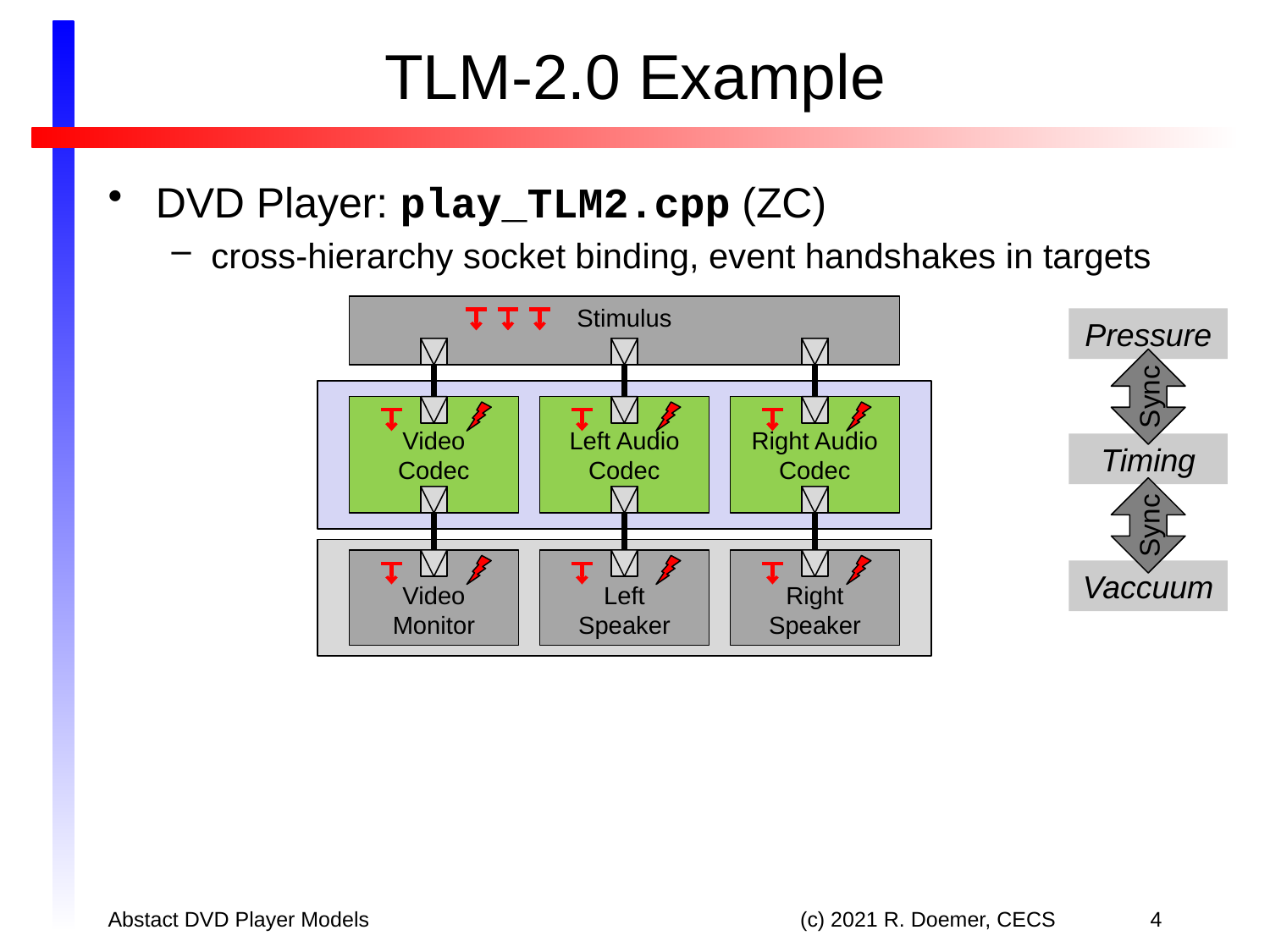

# TLM-2.0 Example
DVD Player: play_TLM2.cpp (ZC)
cross-hierarchy socket binding, event handshakes in targets
Stimulus
Pressure

Sync

Video
Codec

Left Audio
Codec

Right Audio
Codec

Timing

Sync

Video
Monitor

Left
Speaker

Right
Speaker

Vaccuum
Abstact DVD Player Models
(c) 2021 R. Doemer, CECS
4